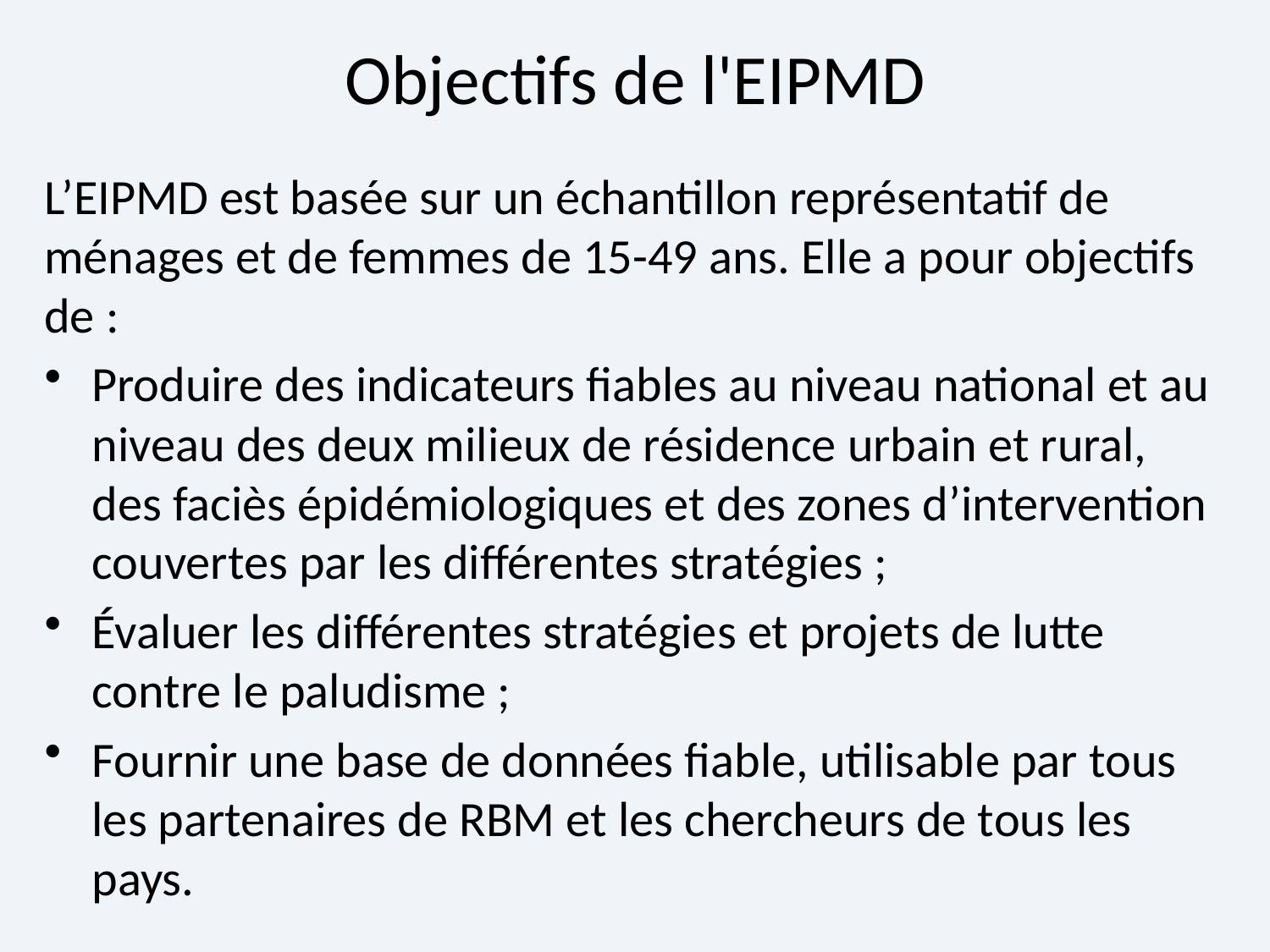

# Objectifs de l'EIPMD
L’EIPMD est basée sur un échantillon représentatif de ménages et de femmes de 15-49 ans. Elle a pour objectifs de :
Produire des indicateurs fiables au niveau national et au niveau des deux milieux de résidence urbain et rural, des faciès épidémiologiques et des zones d’intervention couvertes par les différentes stratégies ;
Évaluer les différentes stratégies et projets de lutte contre le paludisme ;
Fournir une base de données fiable, utilisable par tous les partenaires de RBM et les chercheurs de tous les pays.